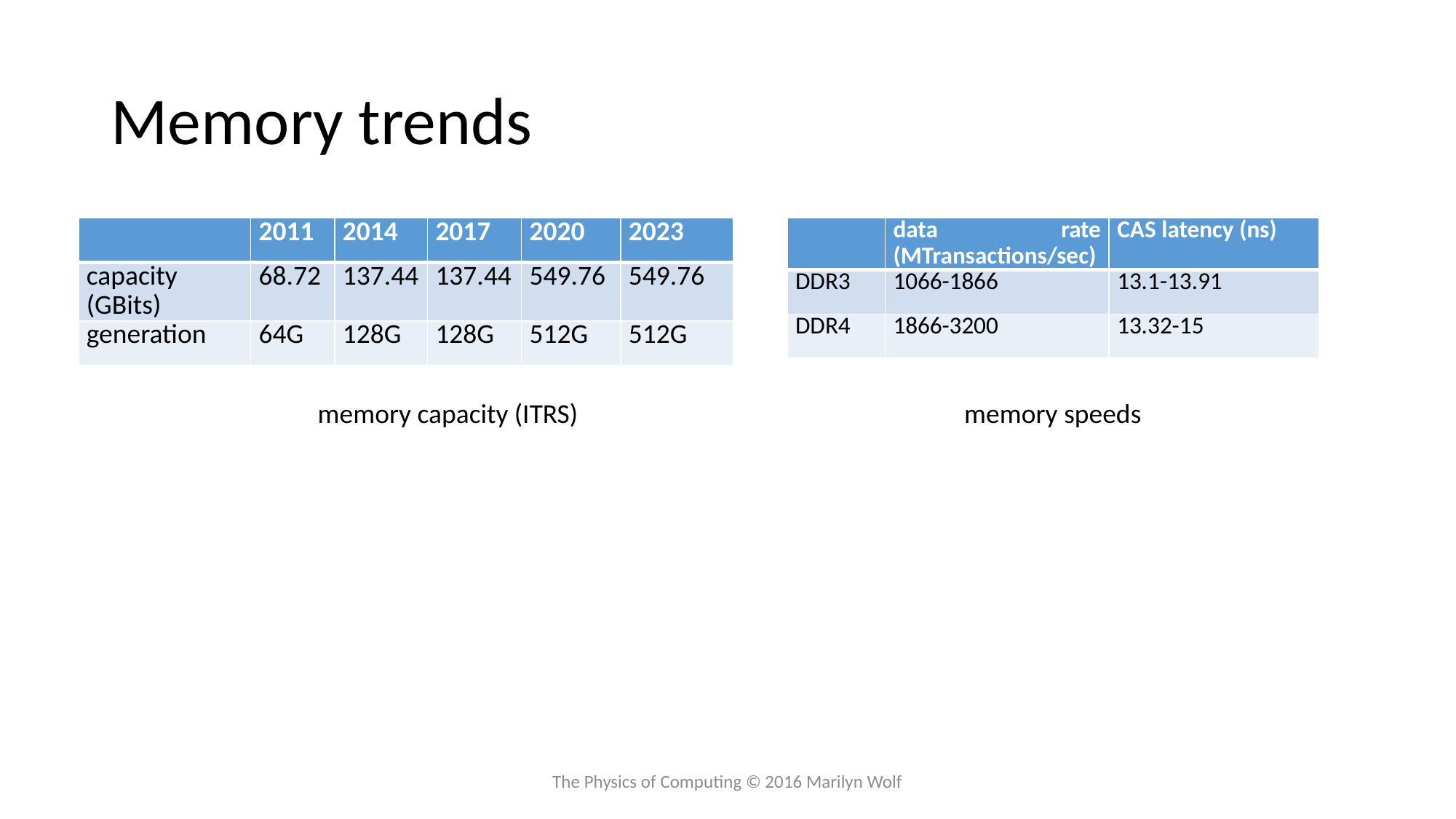

# Memory trends
|  | 2011 | 2014 | 2017 | 2020 | 2023 |
| --- | --- | --- | --- | --- | --- |
| capacity (GBits) | 68.72 | 137.44 | 137.44 | 549.76 | 549.76 |
| generation | 64G | 128G | 128G | 512G | 512G |
|  | data rate (MTransactions/sec) | CAS latency (ns) |
| --- | --- | --- |
| DDR3 | 1066-1866 | 13.1-13.91 |
| DDR4 | 1866-3200 | 13.32-15 |
memory speeds
memory capacity (ITRS)
The Physics of Computing © 2016 Marilyn Wolf